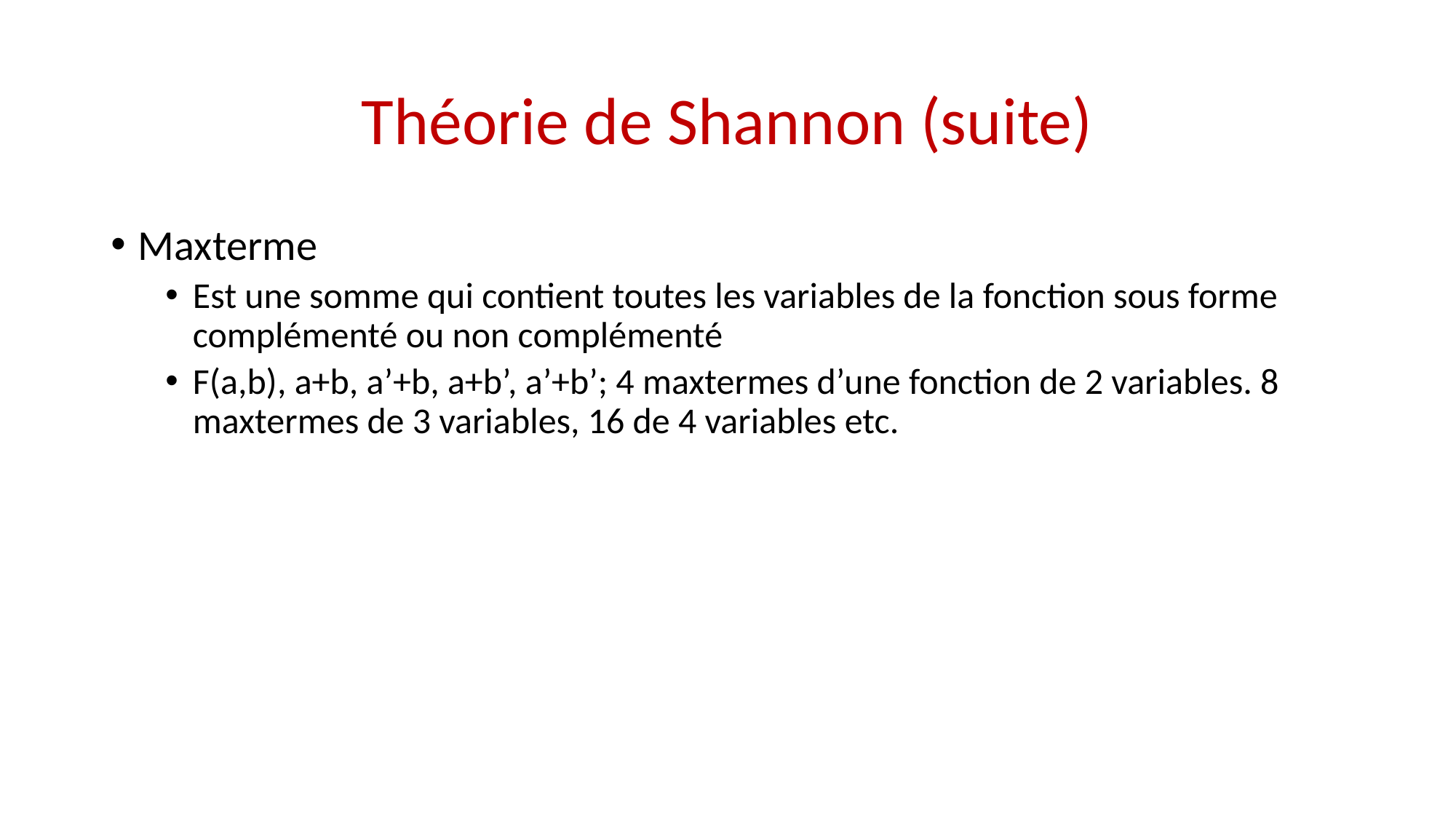

# Théorie de Shannon (suite)
Maxterme
Est une somme qui contient toutes les variables de la fonction sous forme complémenté ou non complémenté
F(a,b), a+b, a’+b, a+b’, a’+b’; 4 maxtermes d’une fonction de 2 variables. 8 maxtermes de 3 variables, 16 de 4 variables etc.